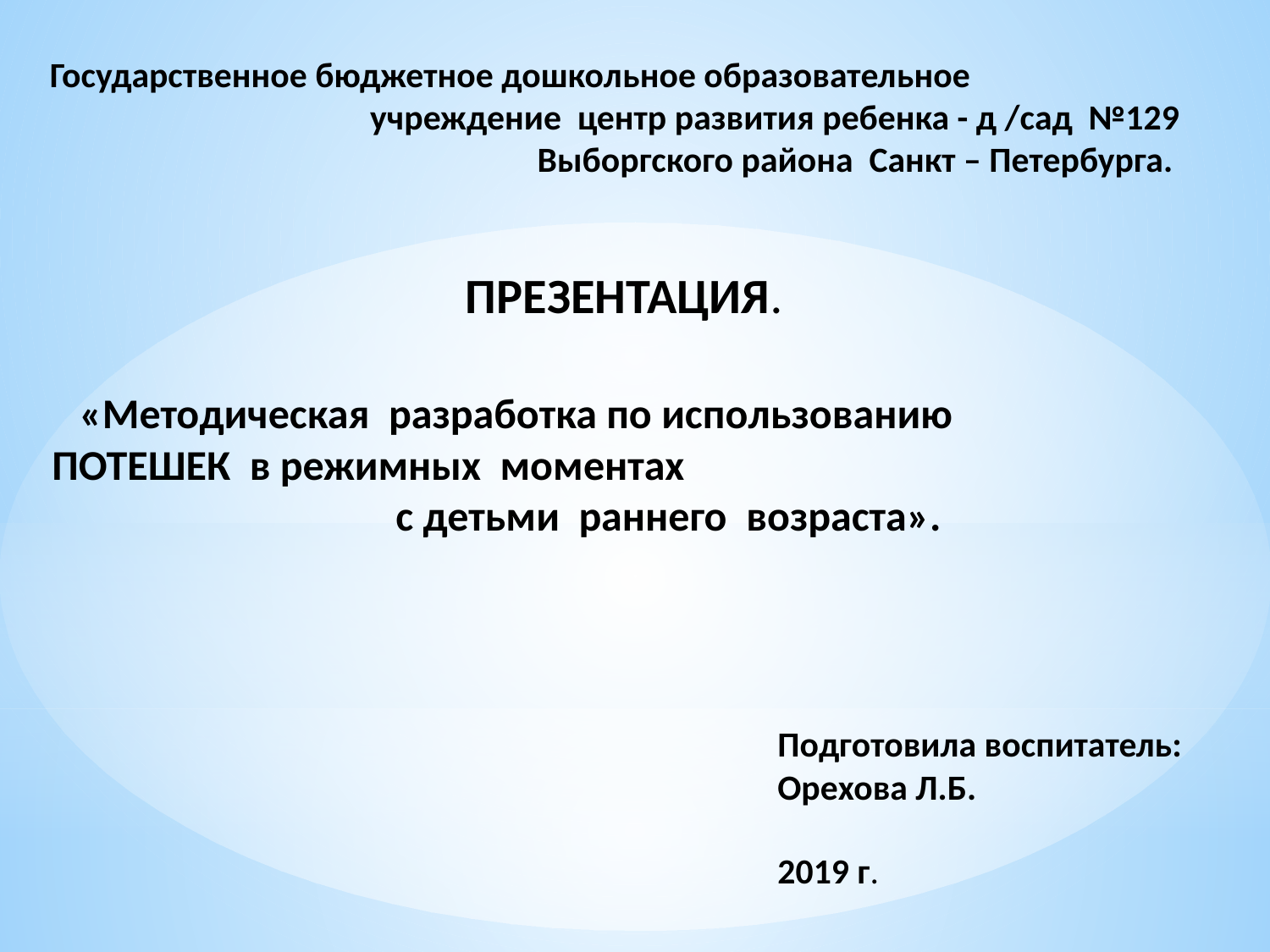

Государственное бюджетное дошкольное образовательное                                                                        учреждение  центр развития ребенка - д /сад  №129                                                             Выборгского района  Санкт – Петербурга.

                                                    ПРЕЗЕНТАЦИЯ.

 «Методическая  разработка по использованию                           ПОТЕШЕК  в режимных  моментах                                                                   с детьми  раннего  возраста».
Подготовила воспитатель: Орехова Л.Б.

2019 г.